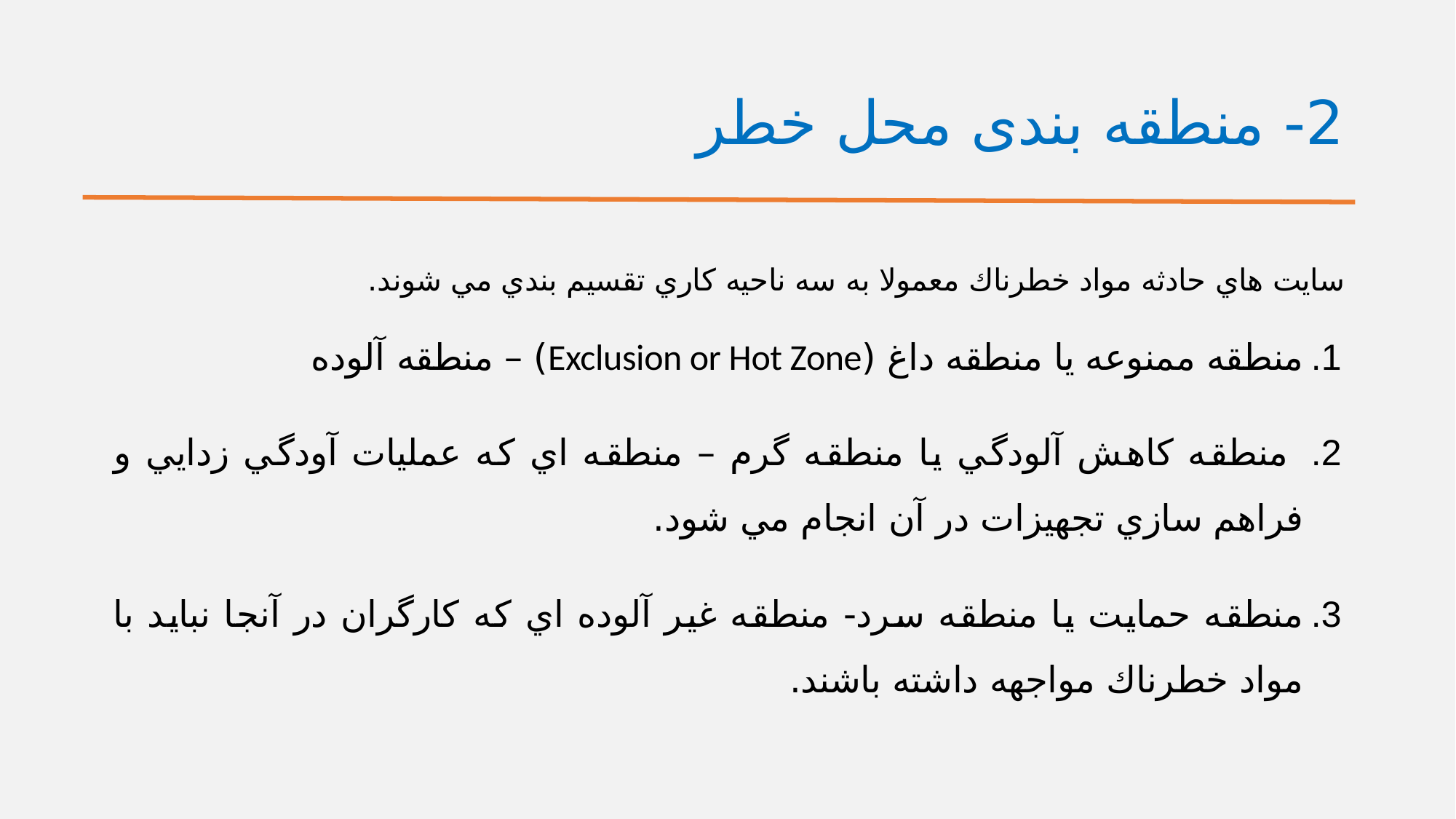

# 2- منطقه بندی محل خطر
سايت هاي حادثه مواد خطرناك معمولا به سه ناحيه كاري تقسيم بندي مي شوند.
منطقه ممنوعه يا منطقه داغ (Exclusion or Hot Zone) – منطقه آلوده
 منطقه كاهش آلودگي يا منطقه گرم – منطقه اي كه عمليات آودگي زدايي و فراهم سازي تجهيزات در آن انجام مي شود.
منطقه حمايت يا منطقه سرد- منطقه غير آلوده اي كه كارگران در آنجا نبايد با مواد خطرناك مواجهه داشته باشند.